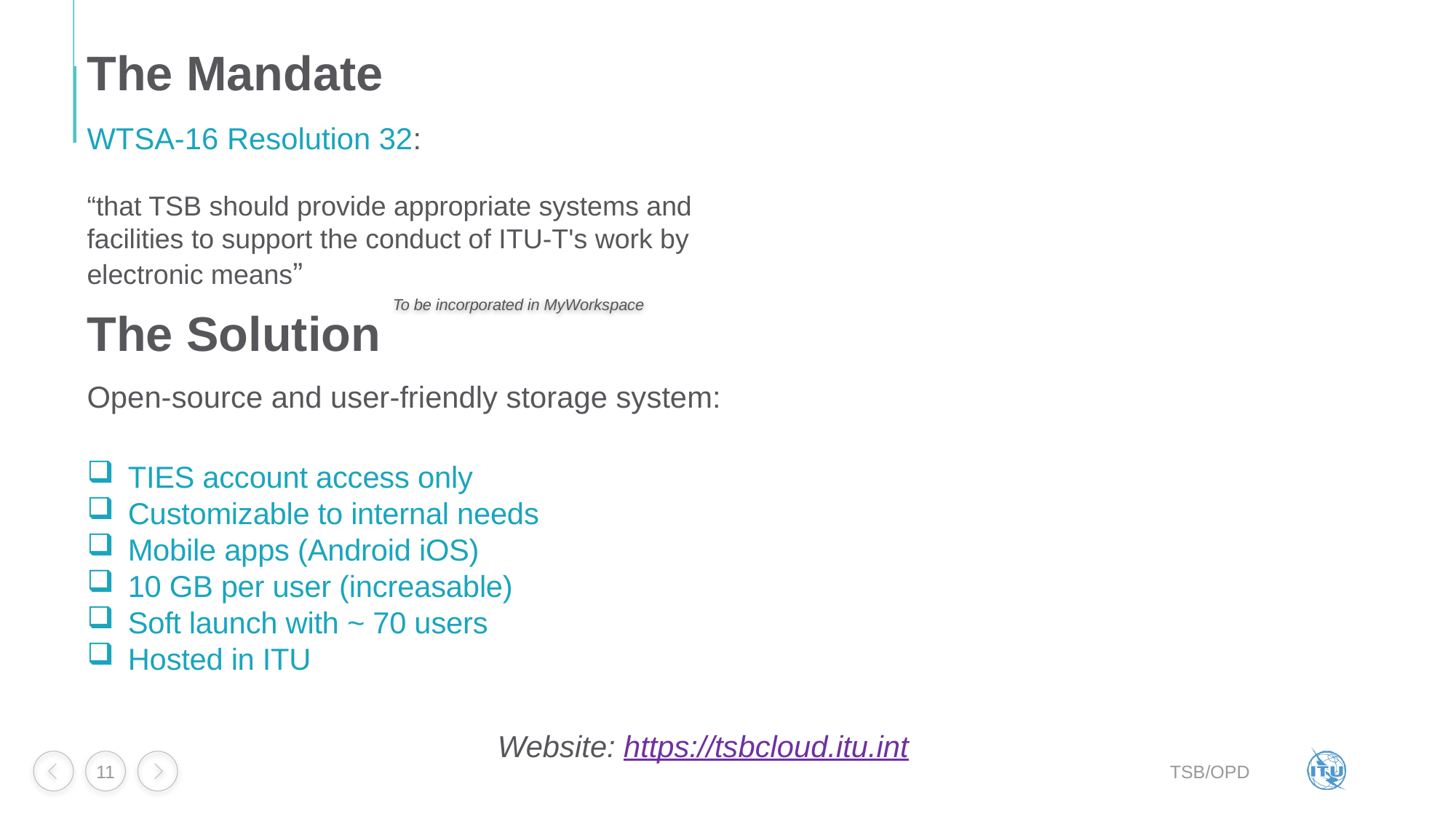

The Mandate
WTSA-16 Resolution 32:
“that TSB should provide appropriate systems and facilities to support the conduct of ITU-T's work by electronic means”
To be incorporated in MyWorkspace
The Solution
Open-source and user-friendly storage system:

TIES account access only
Customizable to internal needs
Mobile apps (Android iOS)
10 GB per user (increasable)
Soft launch with ~ 70 users
Hosted in ITU
Website: https://tsbcloud.itu.int